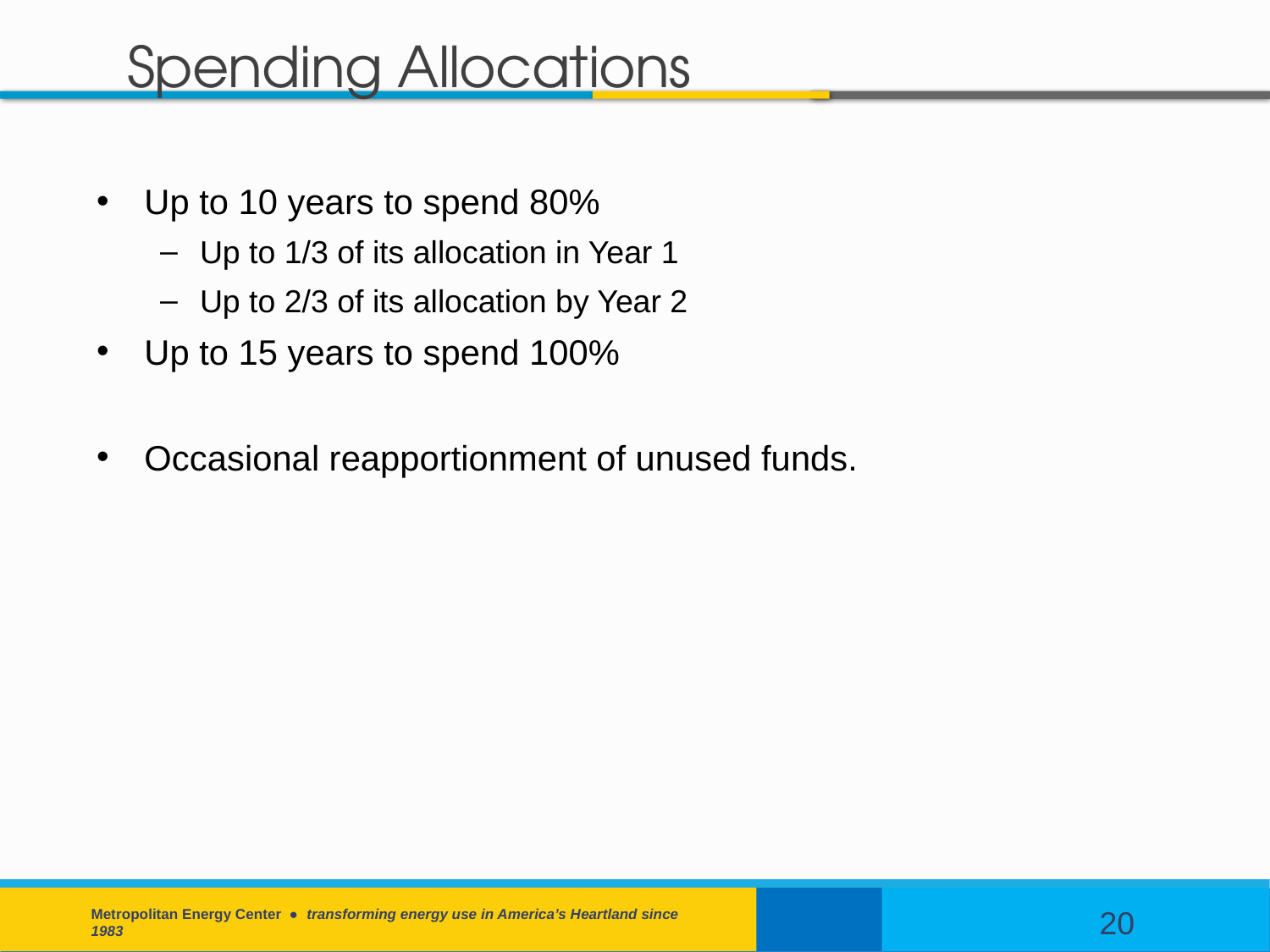

# Spending Allocations
Up to 10 years to spend 80%
Up to 1/3 of its allocation in Year 1
Up to 2/3 of its allocation by Year 2
Up to 15 years to spend 100%

Occasional reapportionment of unused funds.